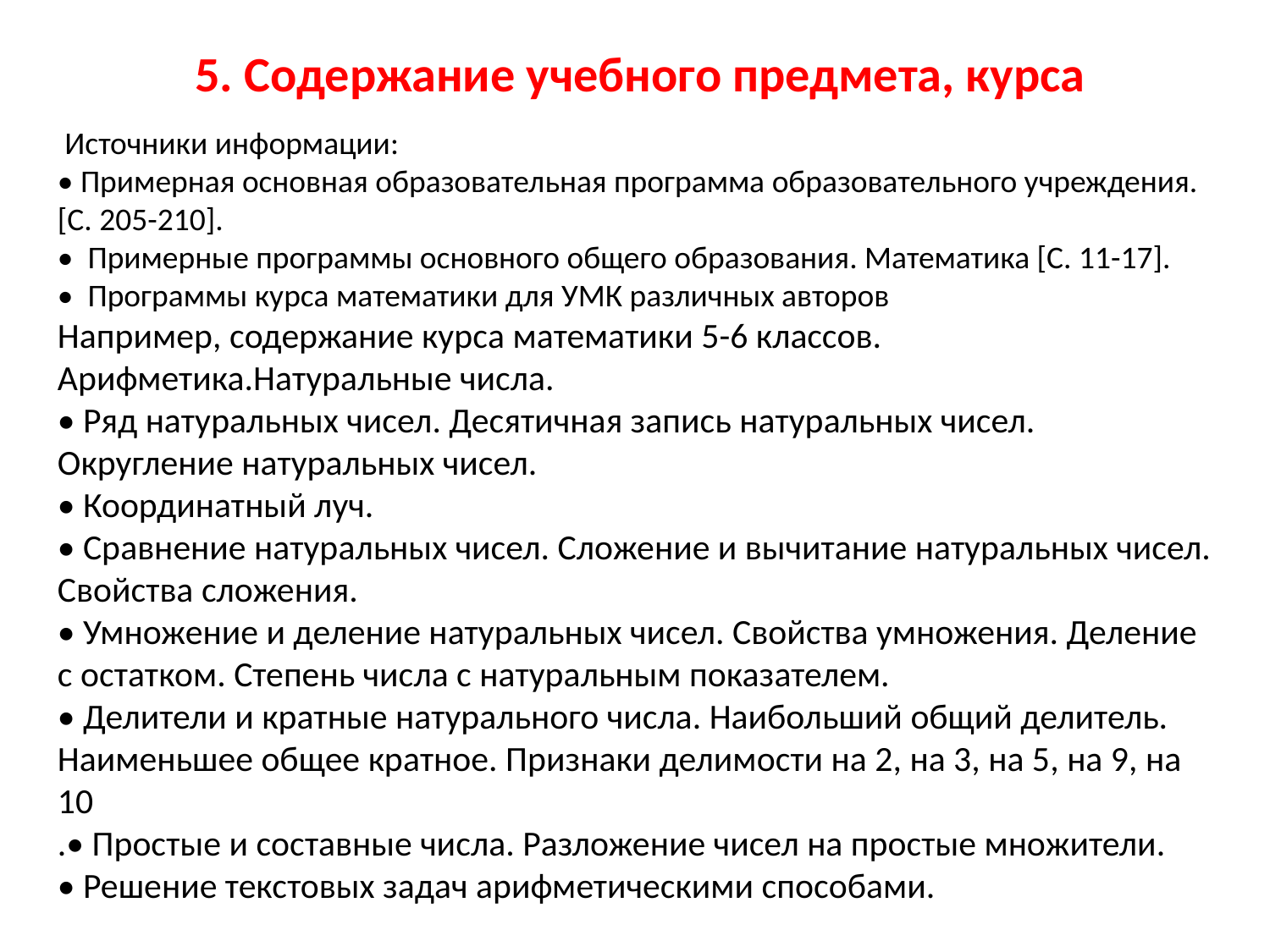

5. Содержание учебного предмета, курса
 Источники информации:
• Примерная основная образовательная программа образовательного учреждения. [C. 205-210].
•  Примерные программы основного общего образования. Математика [C. 11-17].
•  Программы курса математики для УМК различных авторов
Например, содержание курса математики 5-6 классов.
Арифметика.Натуральные числа.
• Ряд натуральных чисел. Десятичная запись натуральных чисел. Округление натуральных чисел.
• Координатный луч.
• Сравнение натуральных чисел. Сложение и вычитание натуральных чисел. Свойства сложения.
• Умножение и деление натуральных чисел. Свойства умножения. Деление с остатком. Степень числа с натуральным показателем.
• Делители и кратные натурального числа. Наибольший общий делитель. Наименьшее общее кратное. Признаки делимости на 2, на 3, на 5, на 9, на 10
.• Простые и составные числа. Разложение чисел на простые множители.
• Решение текстовых задач арифметическими способами.